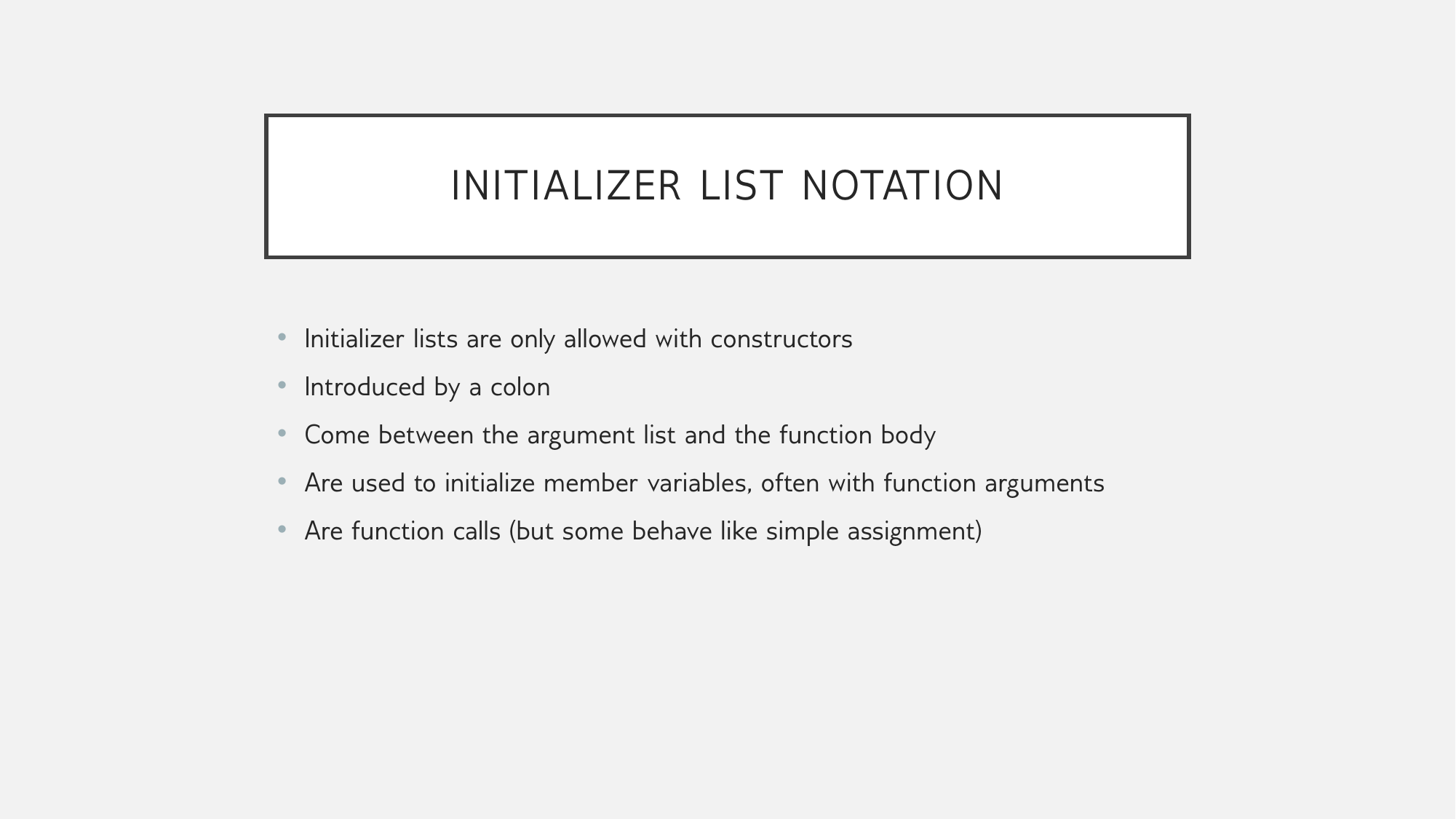

# Initializer List Notation
Initializer lists are only allowed with constructors
Introduced by a colon
Come between the argument list and the function body
Are used to initialize member variables, often with function arguments
Are function calls (but some behave like simple assignment)